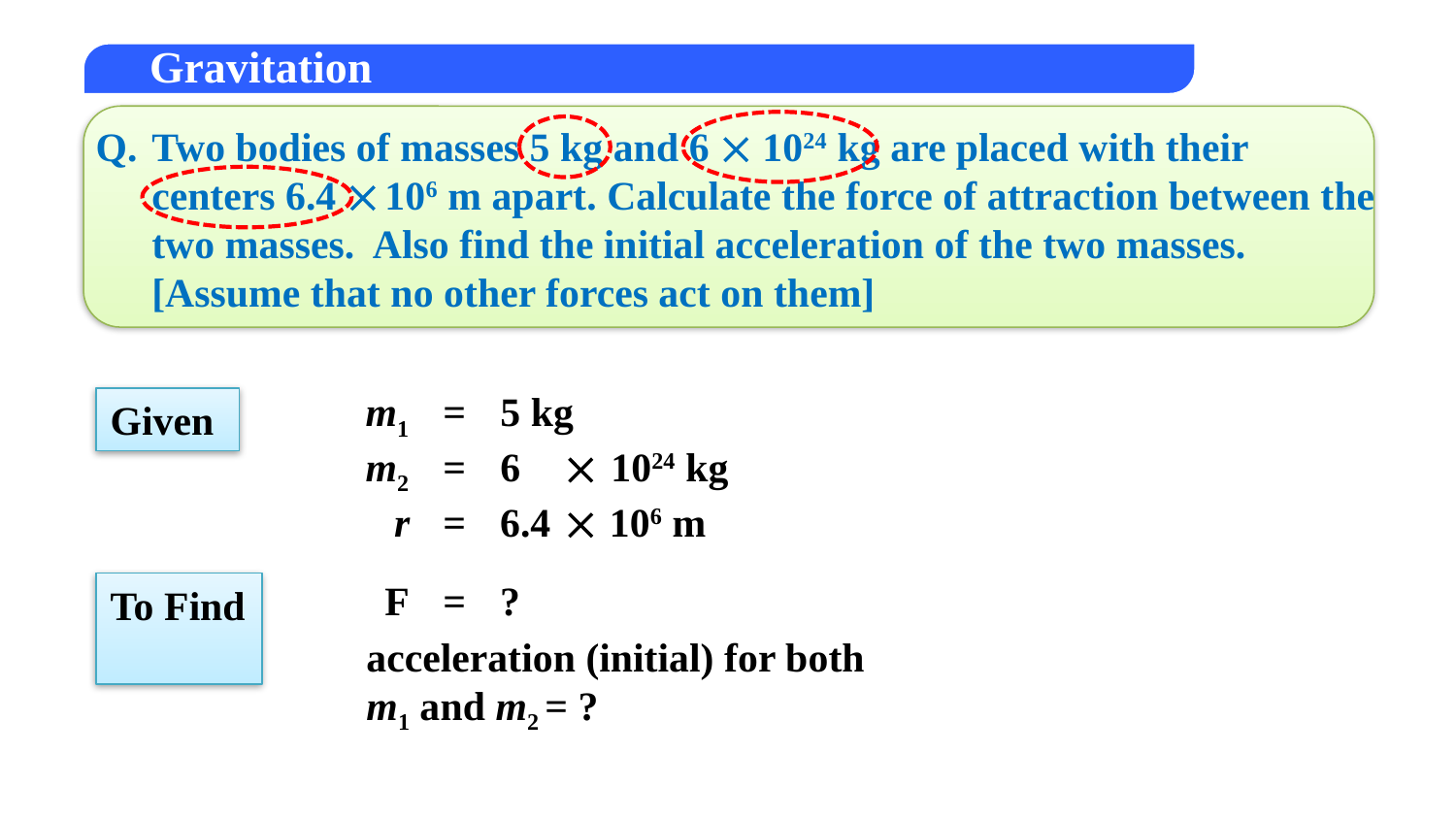

Q.
Two bodies of masses 5 kg and 6 × 1024 kg are placed with their centers 6.4 × 106 m apart. Calculate the force of attraction between the two masses.  Also find the initial acceleration of the two masses.
[Assume that no other forces act on them]

m1
=
5 kg
Given
m2
=
6
×
1024 kg
r
=
6.4
×
106 m
F
=
?
To Find
acceleration (initial) for both
m1 and m2 = ?